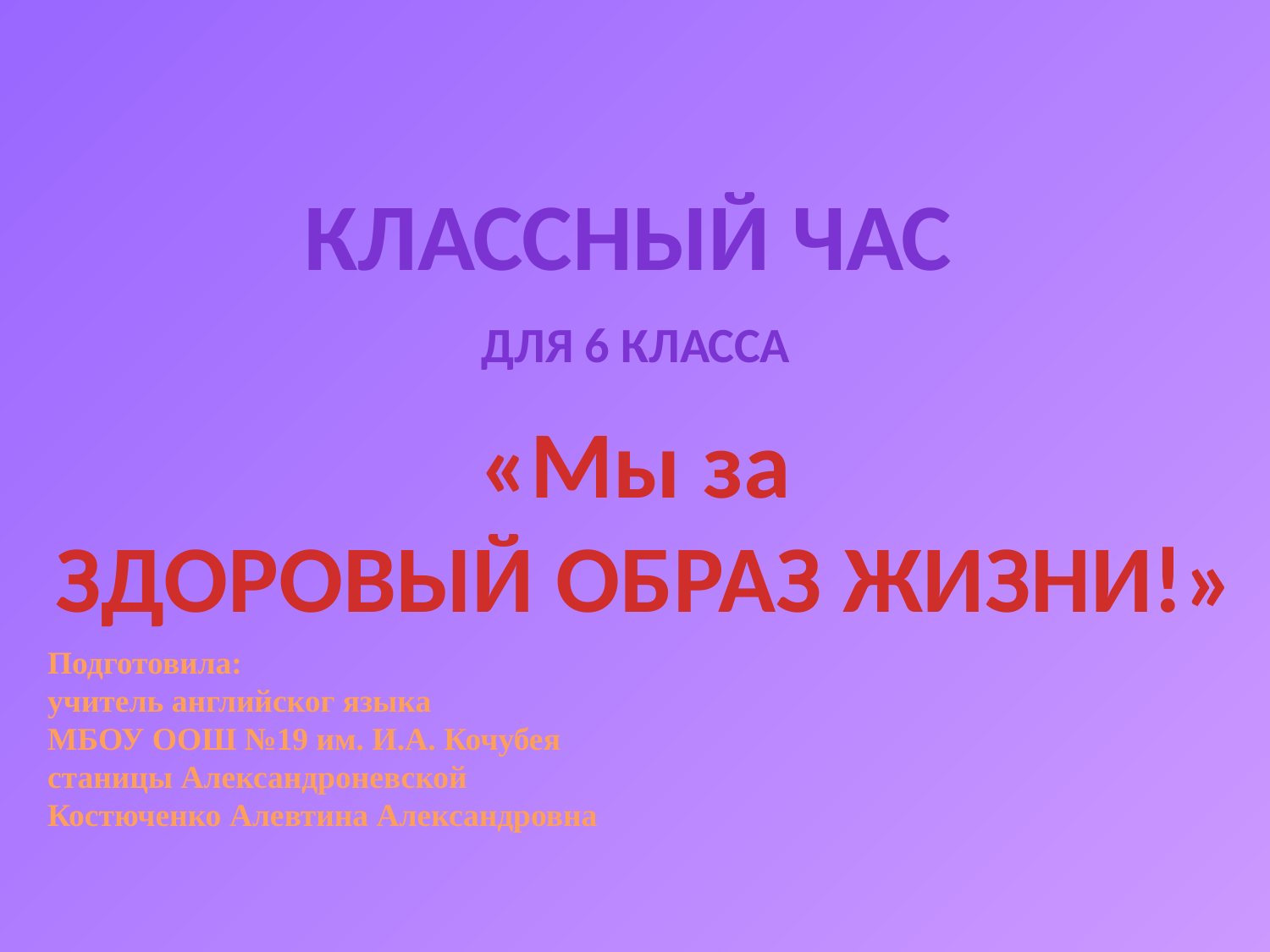

Классный час
Для 6 класса
«Мы за
 ЗДОРОВЫЙ ОБРАЗ ЖИЗНИ!»
Подготовила:
учитель английског языка
МБОУ ООШ №19 им. И.А. Кочубея
станицы Александроневской
Костюченко Алевтина Александровна